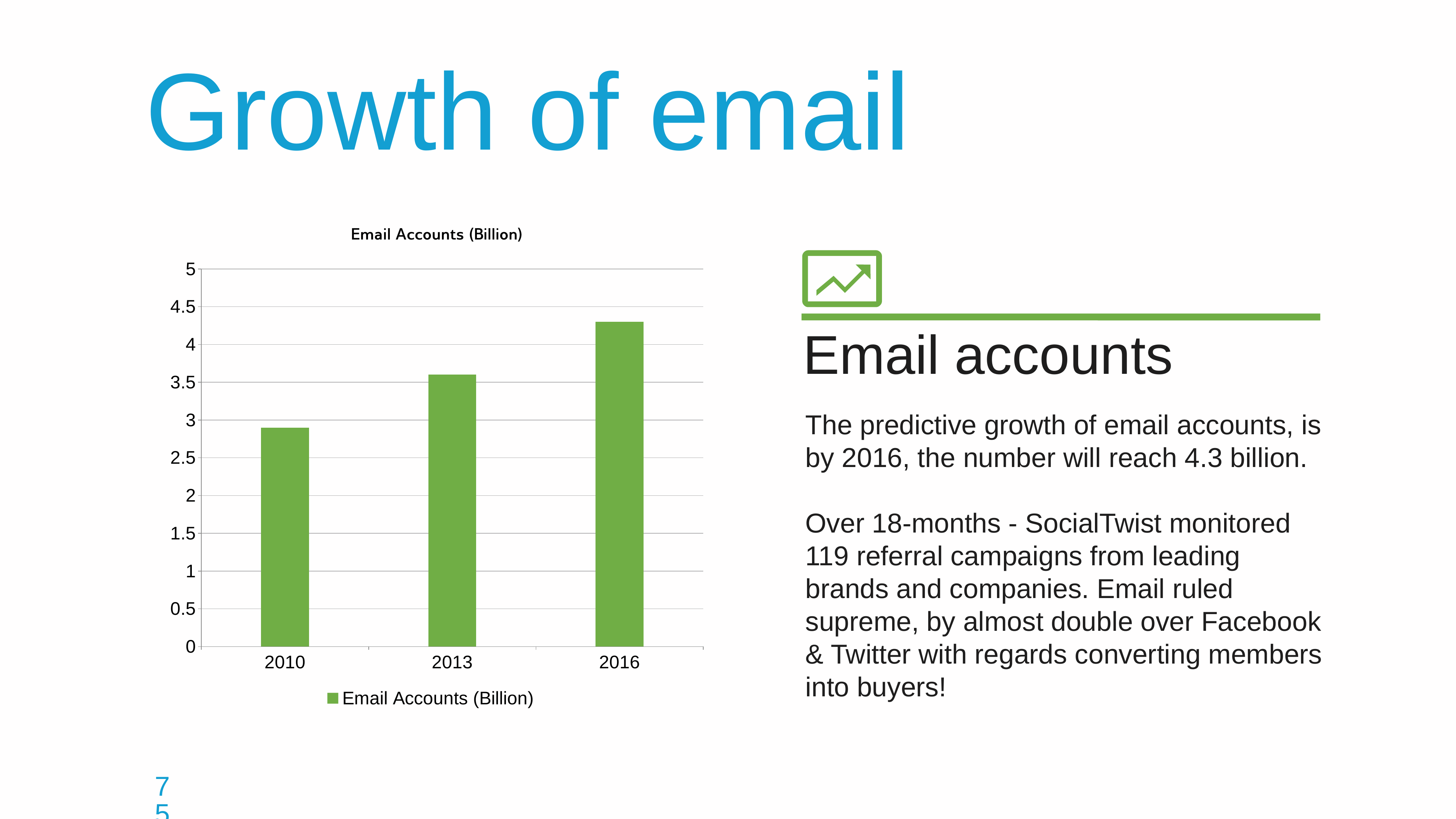

Growth of email

### Chart:

| Category | Email Accounts (Billion) |
|---|---|
| 2010 | 2.9 |
| 2013 | 3.6 |
| 2016 | 4.3 |

Email accounts
The predictive growth of email accounts, is by 2016, the number will reach 4.3 billion.

Over 18-months - SocialTwist monitored 119 referral campaigns from leading brands and companies. Email ruled supreme, by almost double over Facebook & Twitter with regards converting members into buyers!

75